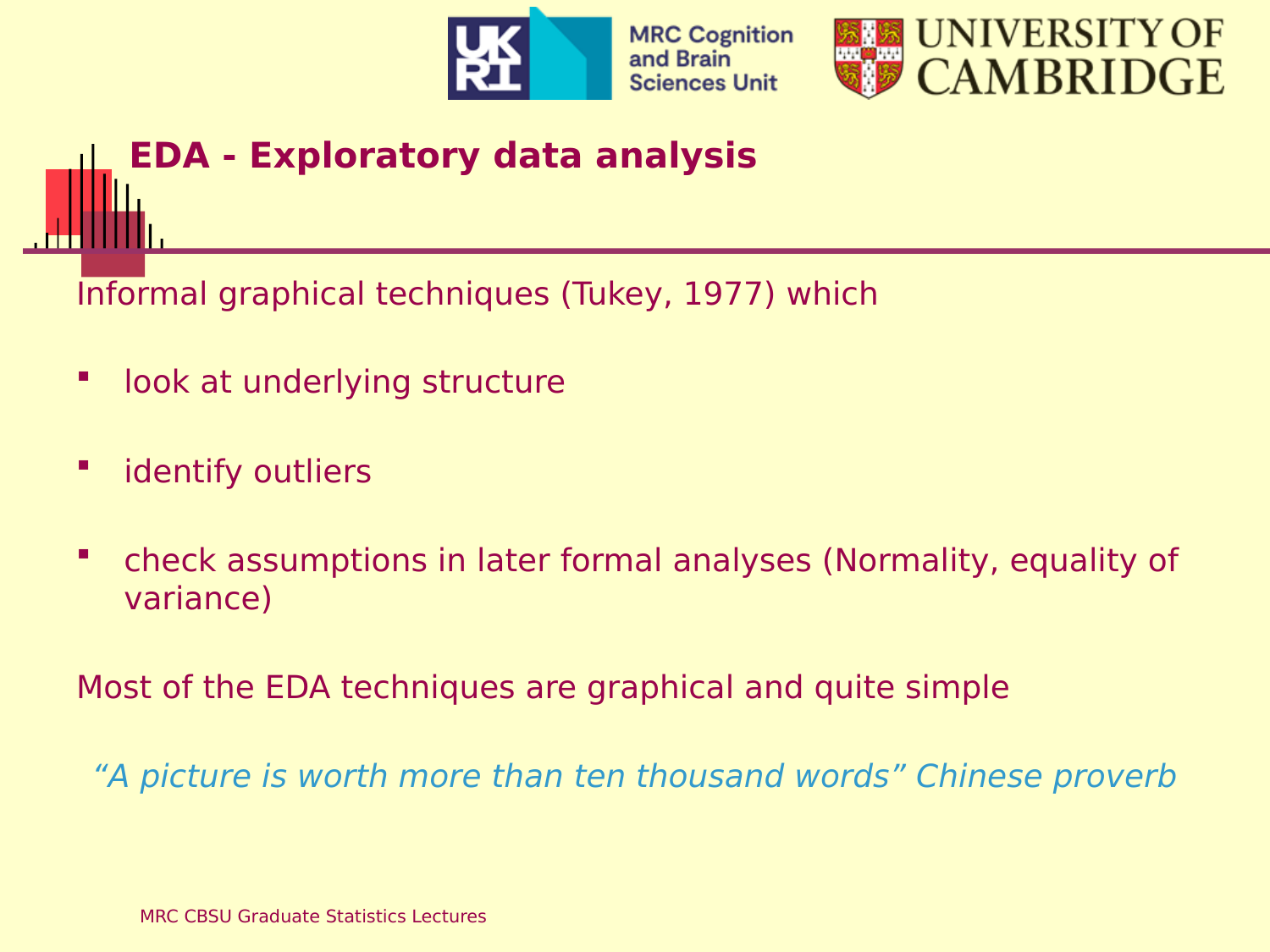

# EDA - Exploratory data analysis

Informal graphical techniques (Tukey, 1977) which

look at underlying structure

identify outliers

check assumptions in later formal analyses (Normality, equality of variance)

Most of the EDA techniques are graphical and quite simple

“A picture is worth more than ten thousand words” Chinese proverb

MRC CBSU Graduate Statistics Lectures